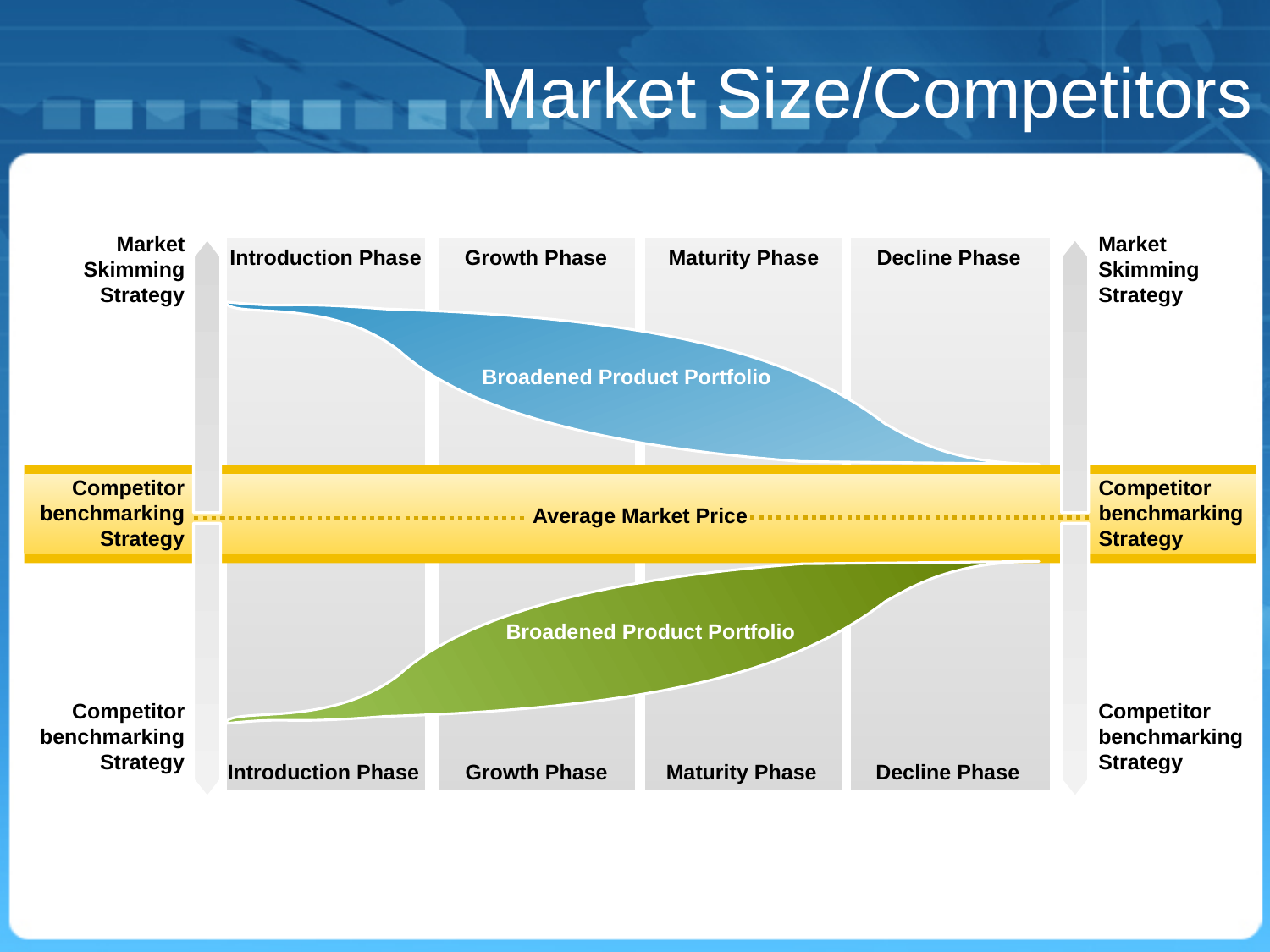

Market Size/Competitors
Market Skimming Strategy
Competitor benchmarking Strategy
Competitor benchmarking Strategy
Market Skimming Strategy
Competitor benchmarking Strategy
Competitor benchmarking Strategy
Introduction Phase
Growth Phase
Maturity Phase
Decline Phase
Broadened Product Portfolio
Average Market Price
Broadened Product Portfolio
Introduction Phase
Growth Phase
Maturity Phase
Decline Phase